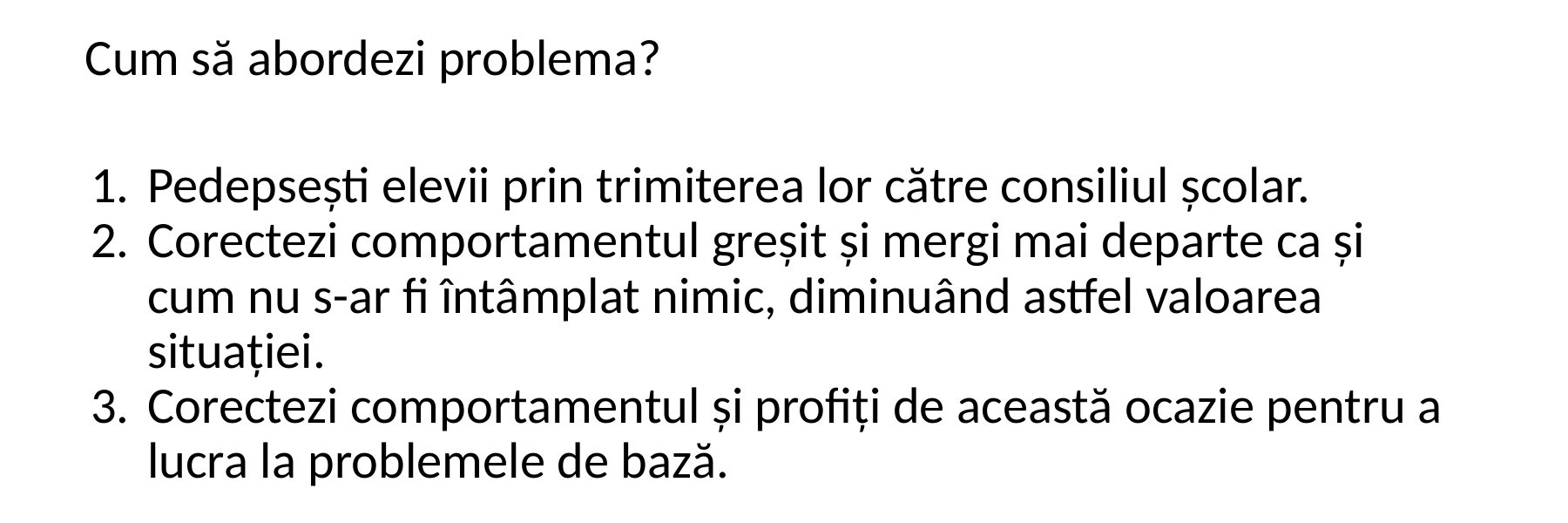

Cum să abordezi problema?

Pedepsești elevii prin trimiterea lor către consiliul școlar.
Corectezi comportamentul greșit și mergi mai departe ca și cum nu s-ar fi întâmplat nimic, diminuând astfel valoarea situației.
Corectezi comportamentul și profiți de această ocazie pentru a lucra la problemele de bază.